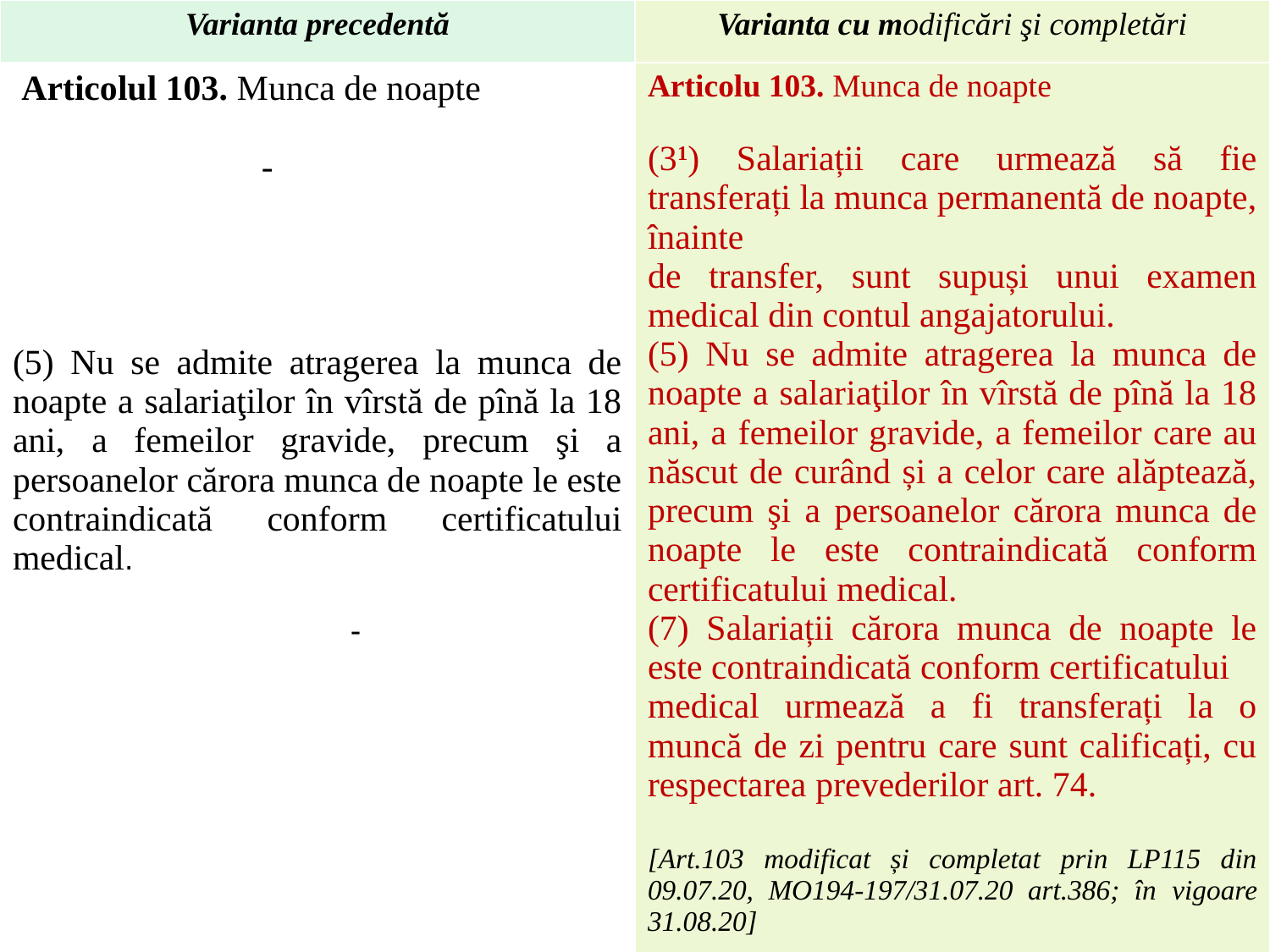

| Varianta precedentă | Varianta cu modificări şi completări |
| --- | --- |
| Articolul 103. Munca de noapte - (5) Nu se admite atragerea la munca de noapte a salariaţilor în vîrstă de pînă la 18 ani, a femeilor gravide, precum şi a persoanelor cărora munca de noapte le este contraindicată conform certificatului medical. - | Articolu 103. Munca de noapte (31) Salariații care urmează să fie transferați la munca permanentă de noapte, înainte de transfer, sunt supuși unui examen medical din contul angajatorului. (5) Nu se admite atragerea la munca de noapte a salariaţilor în vîrstă de pînă la 18 ani, a femeilor gravide, a femeilor care au născut de curând și a celor care alăptează, precum şi a persoanelor cărora munca de noapte le este contraindicată conform certificatului medical. (7) Salariații cărora munca de noapte le este contraindicată conform certificatului medical urmează a fi transferați la o muncă de zi pentru care sunt calificați, cu respectarea prevederilor art. 74. [Art.103 modificat și completat prin LP115 din 09.07.20, MO194-197/31.07.20 art.386; în vigoare 31.08.20] |